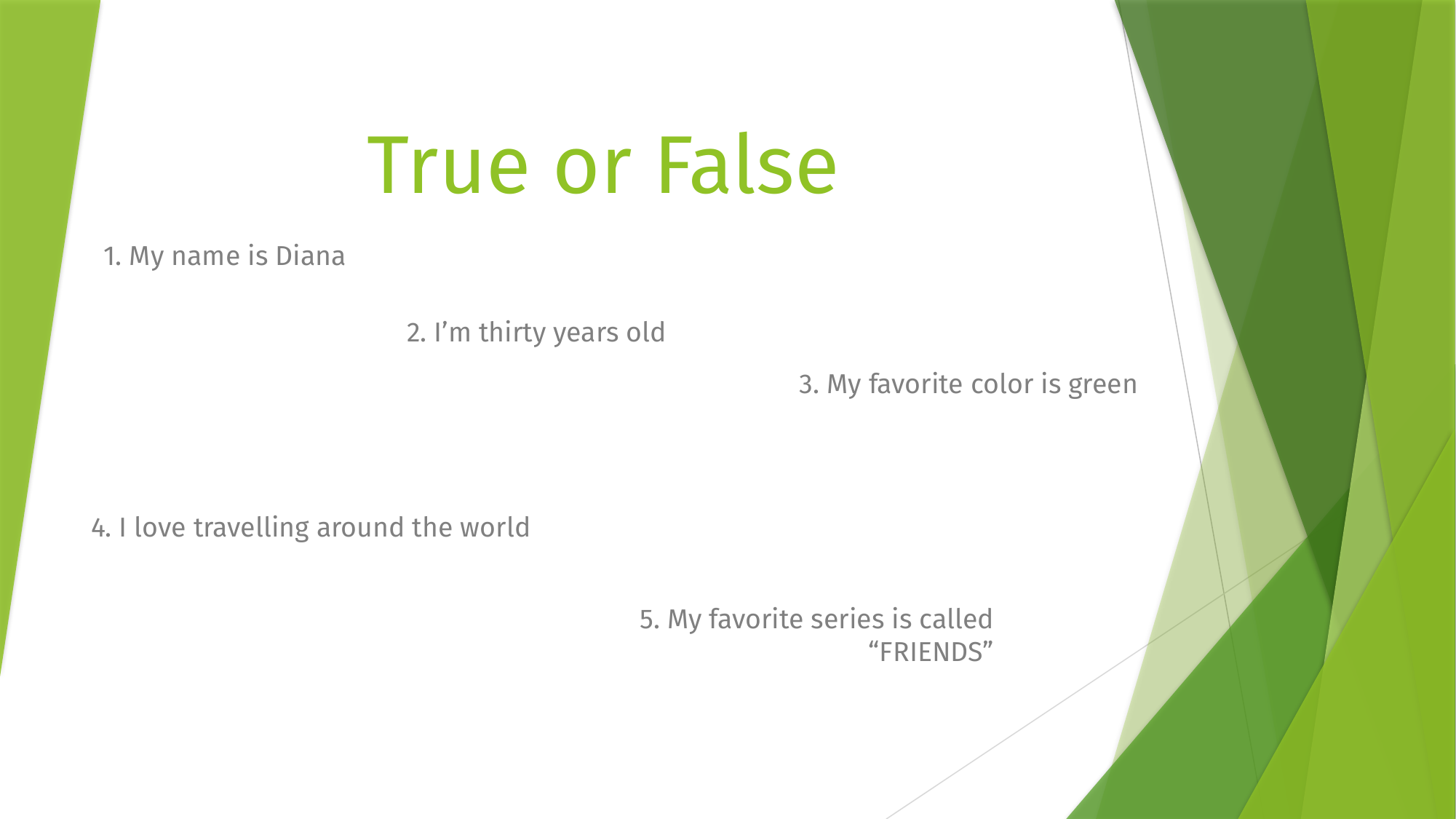

# True or False
1. My name is Diana
2. I’m thirty years old
3. My favorite color is green
4. I love travelling around the world
5. My favorite series is called “FRIENDS”